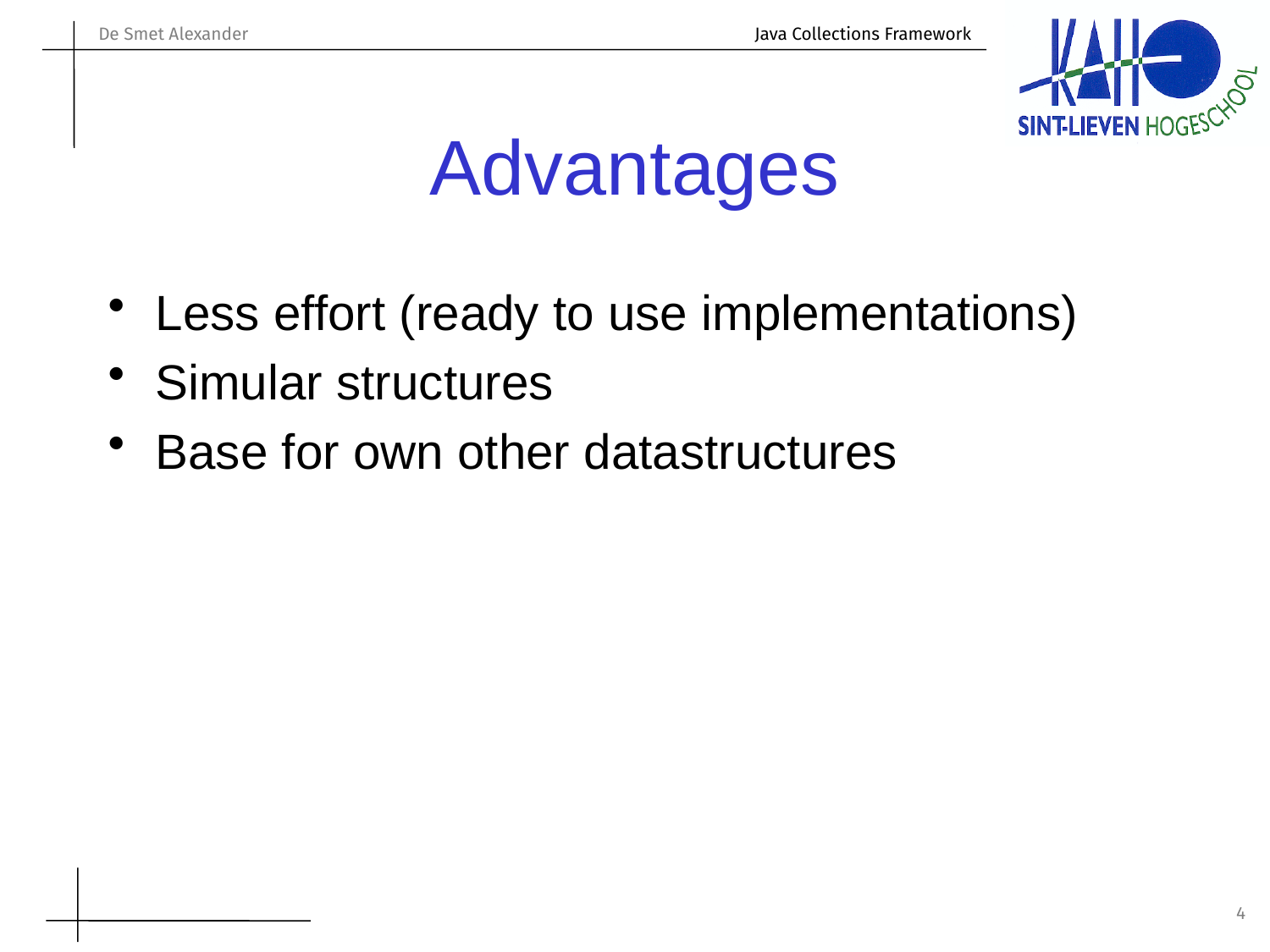

# Advantages
Less effort (ready to use implementations)
Simular structures
Base for own other datastructures